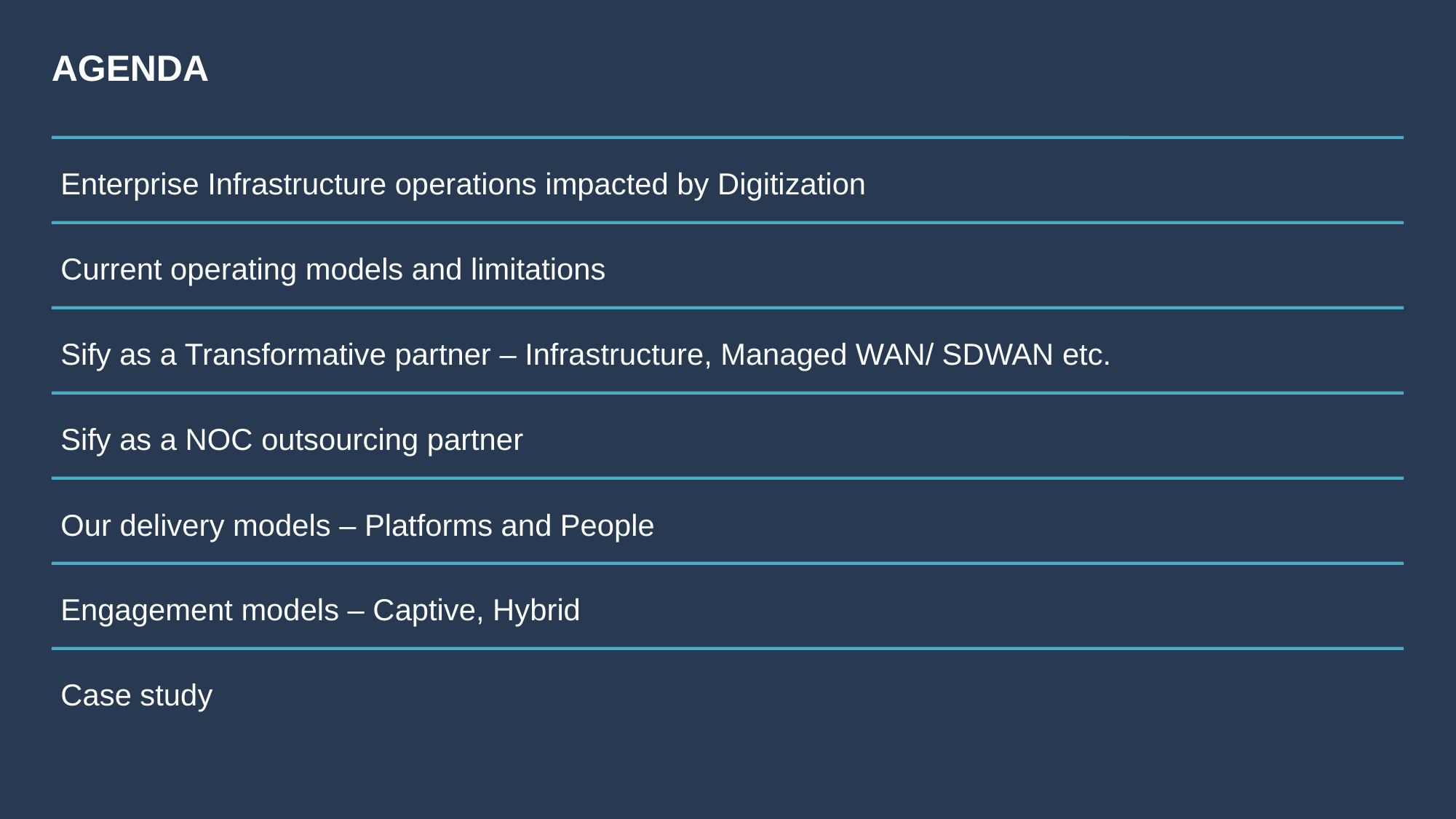

# AGENDA
Enterprise Infrastructure operations impacted by Digitization
Current operating models and limitations
Sify as a Transformative partner – Infrastructure, Managed WAN/ SDWAN etc.
Sify as a NOC outsourcing partner
Our delivery models – Platforms and People
Engagement models – Captive, Hybrid
Case study